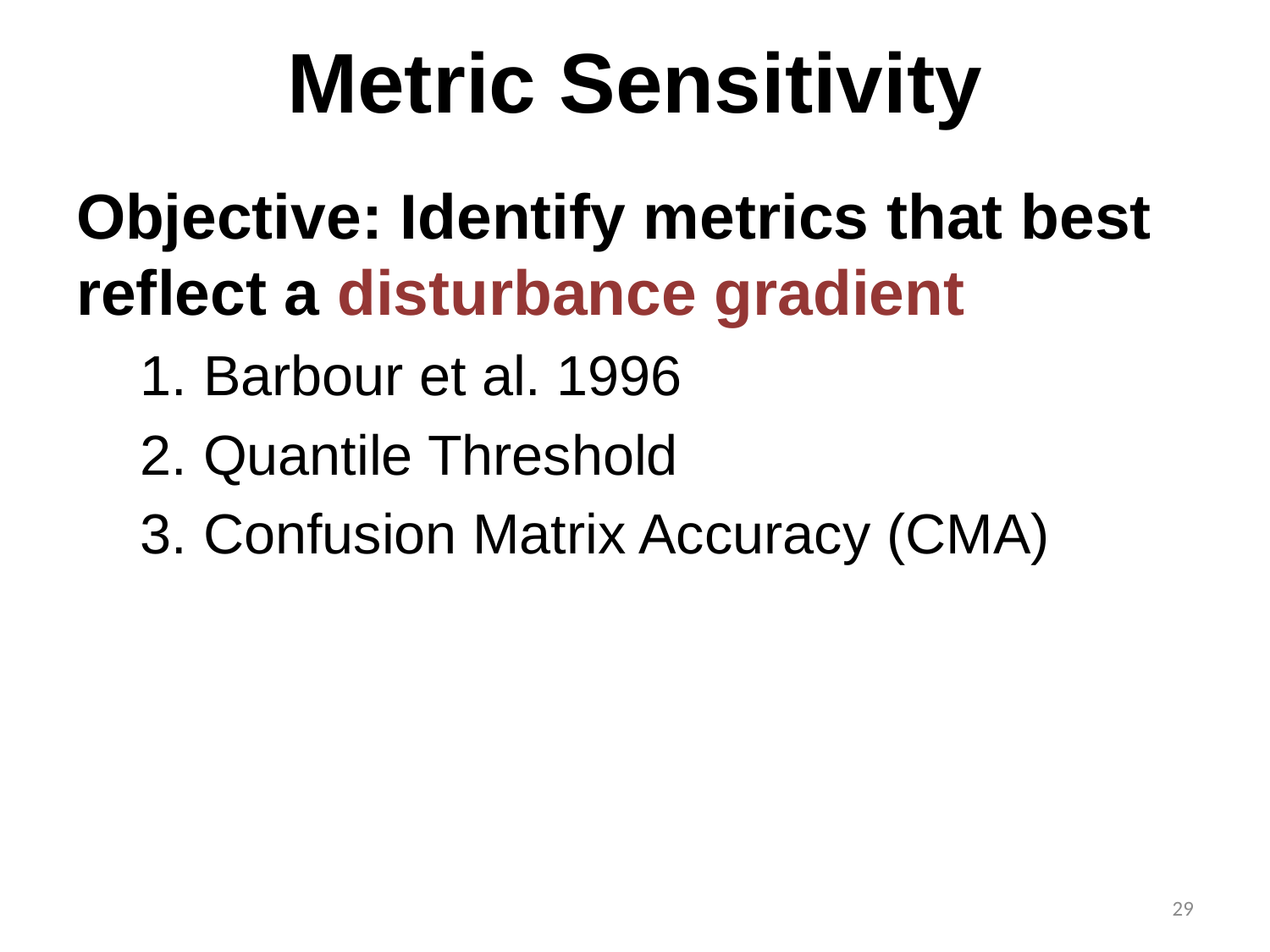

# Metric Sensitivity
Objective: Identify metrics that best reflect a disturbance gradient
Barbour et al. 1996
Quantile Threshold
Confusion Matrix Accuracy (CMA)
29